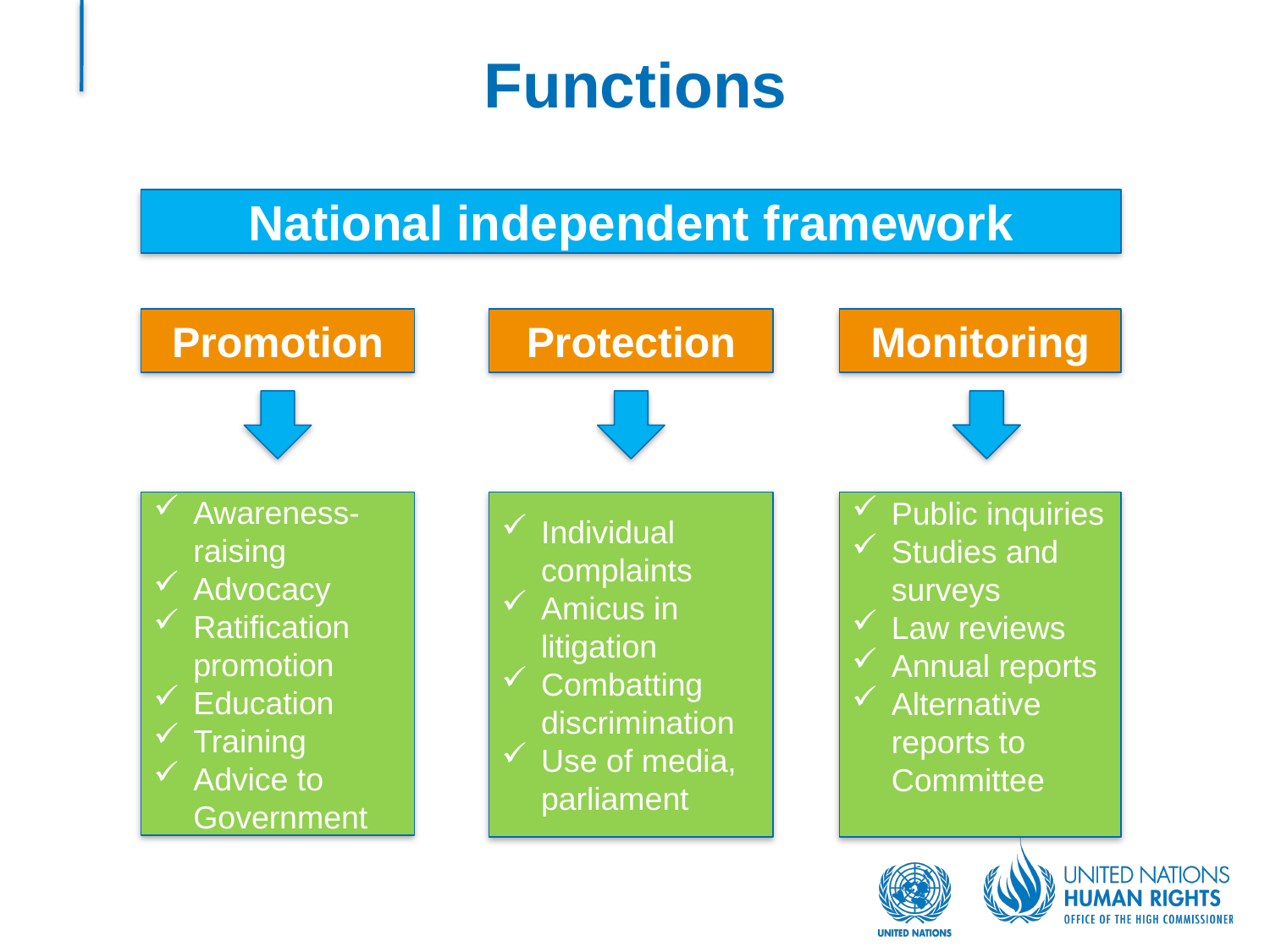

# Functions

National independent framework
Promotion
Protection
Monitoring

Awareness-raising
Advocacy
Ratification promotion
Education
Training
Advice to Government
Individual complaints
Amicus in litigation
Combatting discrimination
Use of media, parliament
Public inquiries
Studies and surveys
Law reviews
Annual reports
Alternative reports to Committee